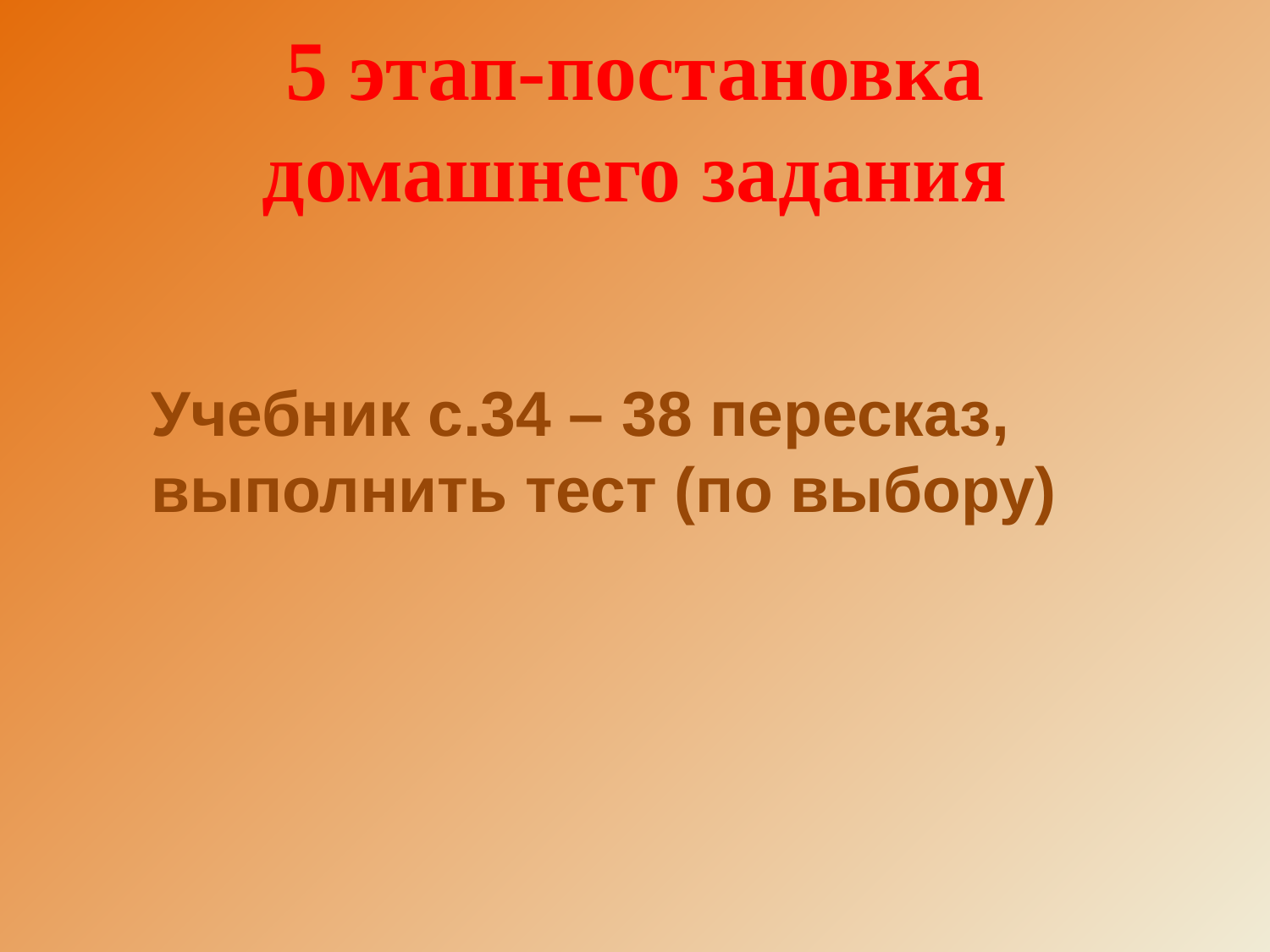

# 5 этап-постановка домашнего задания
Учебник с.34 – 38 пересказ, выполнить тест (по выбору)